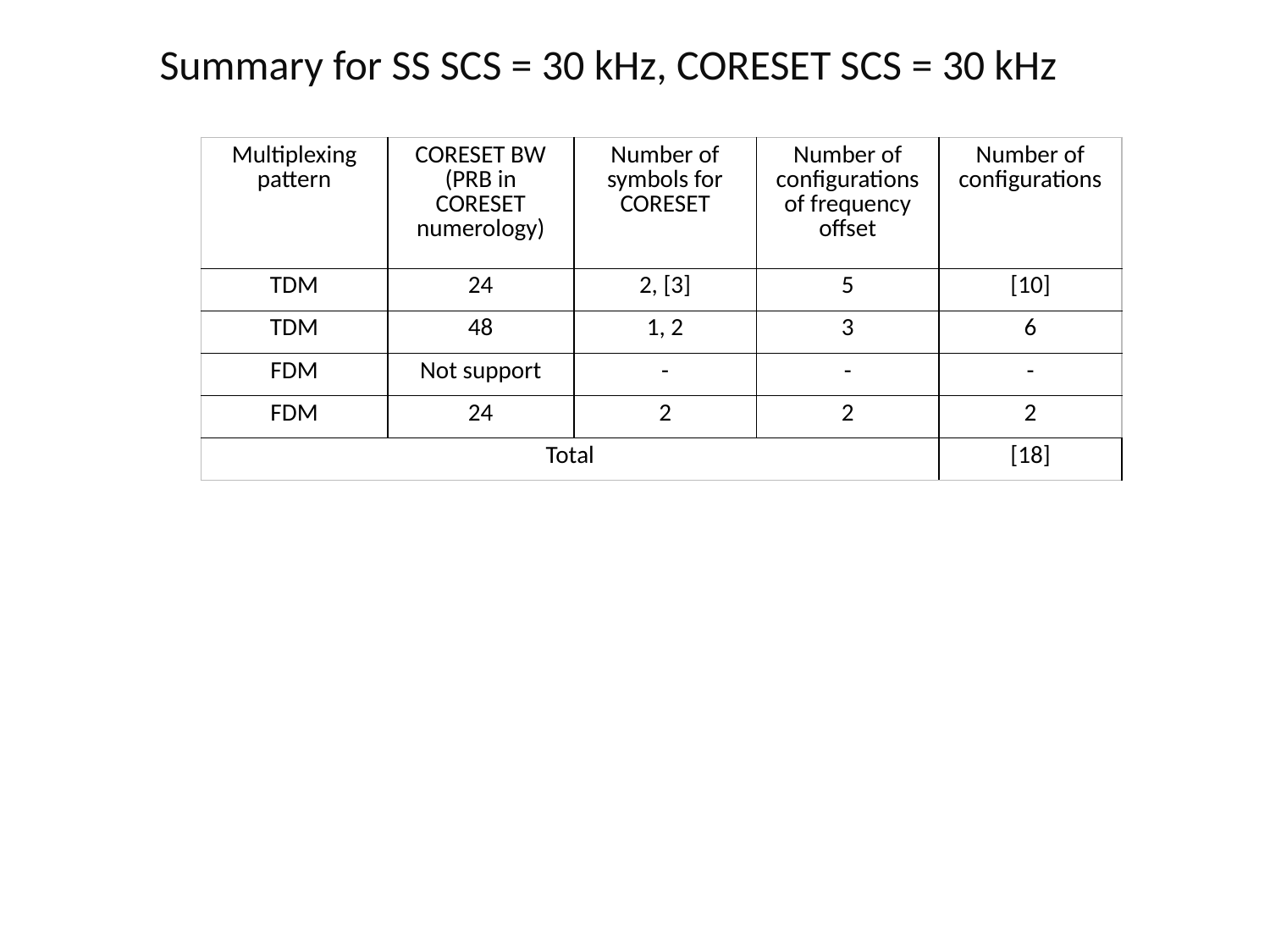

Summary for SS SCS = 30 kHz, CORESET SCS = 30 kHz
| Multiplexing pattern | CORESET BW (PRB in CORESET numerology) | Number of symbols for CORESET | Number of configurations of frequency offset | Number of configurations |
| --- | --- | --- | --- | --- |
| TDM | 24 | 2, [3] | 5 | [10] |
| TDM | 48 | 1, 2 | 3 | 6 |
| FDM | Not support | - | - | - |
| FDM | 24 | 2 | 2 | 2 |
| Total |  |  |  | [18] |